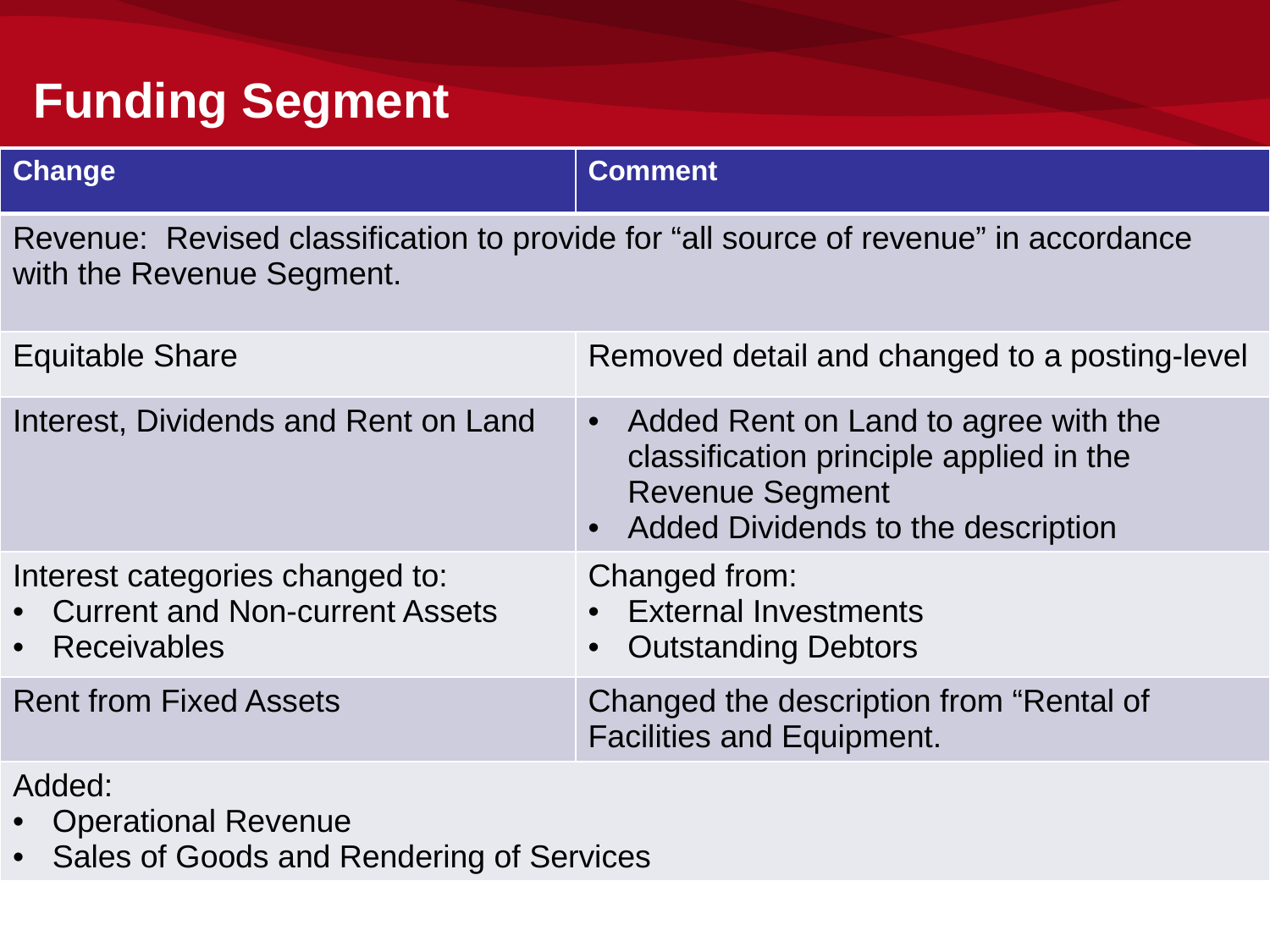

Funding Segment
| Change | Comment |
| --- | --- |
| Revenue: Revised classification to provide for “all source of revenue” in accordance with the Revenue Segment. |  |
| Equitable Share | Removed detail and changed to a posting-level |
| Interest, Dividends and Rent on Land | Added Rent on Land to agree with the classification principle applied in the Revenue Segment Added Dividends to the description |
| Interest categories changed to: Current and Non-current Assets Receivables | Changed from: External Investments Outstanding Debtors |
| Rent from Fixed Assets | Changed the description from “Rental of Facilities and Equipment. |
| Added: Operational Revenue Sales of Goods and Rendering of Services |  |